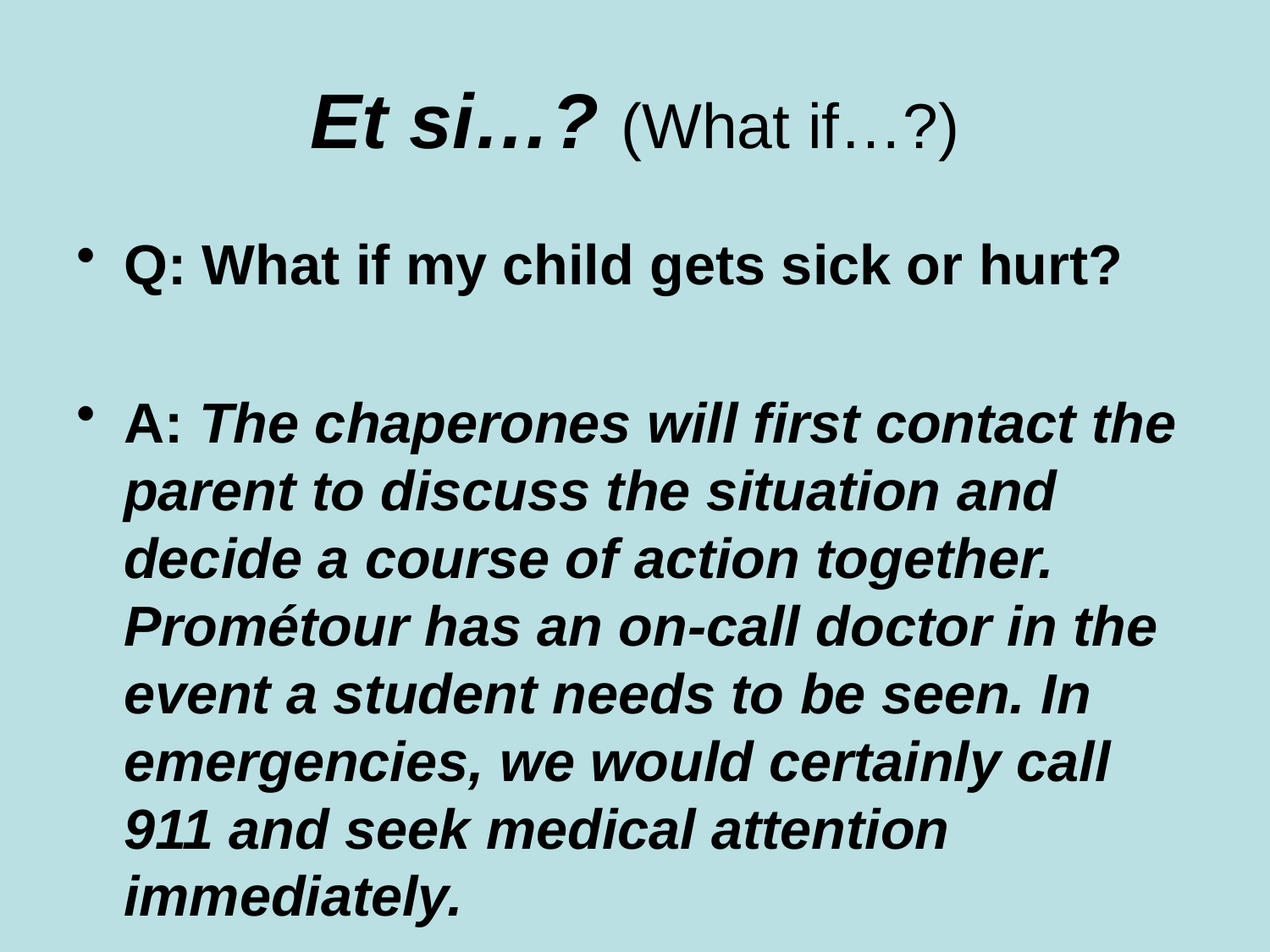

# Et si…? (What if…?)
Q: What if my child gets sick or hurt?

A: The chaperones will first contact the parent to discuss the situation and decide a course of action together. Prométour has an on-call doctor in the event a student needs to be seen. In emergencies, we would certainly call 911 and seek medical attention immediately.